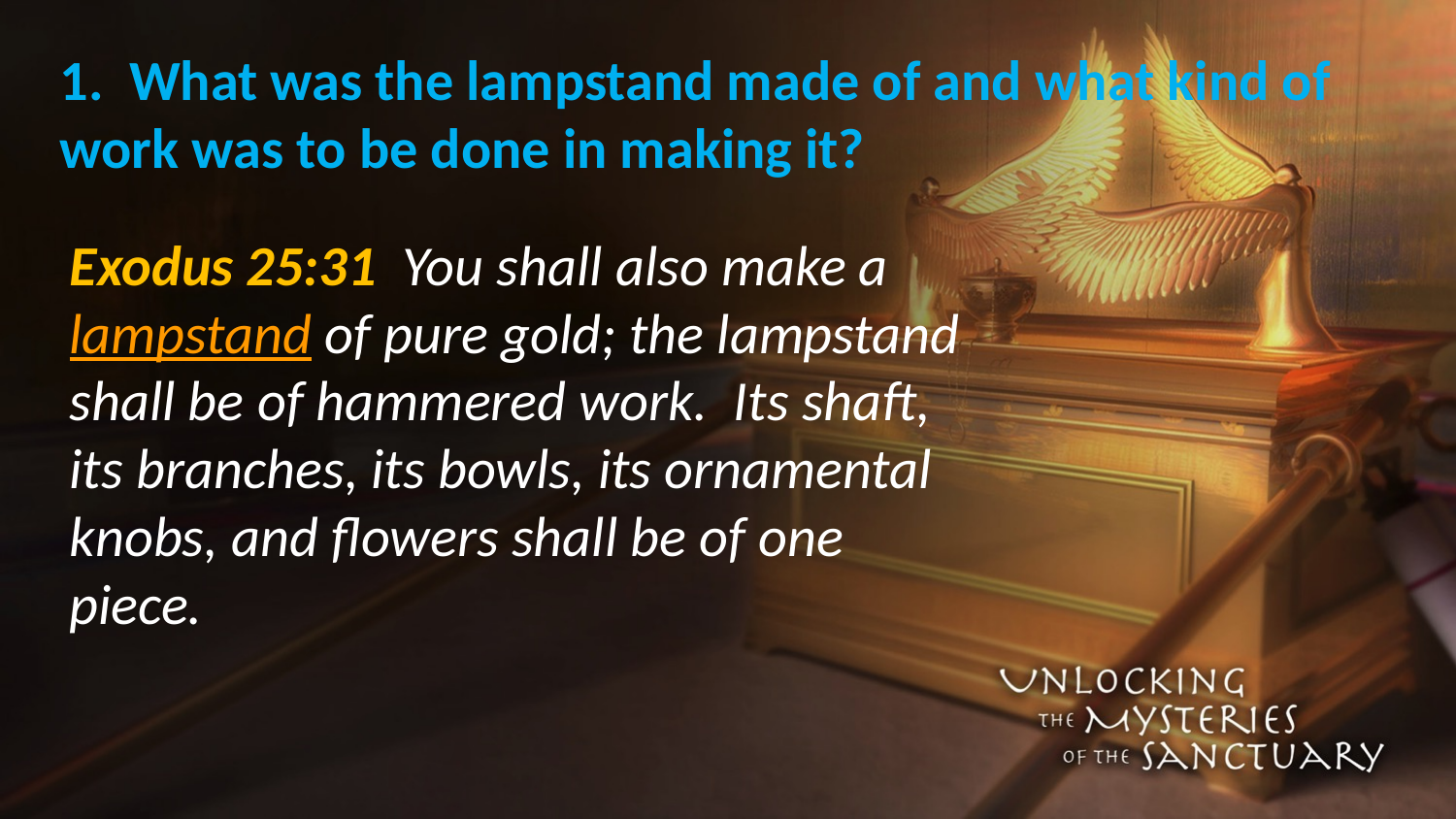

# 1.  What was the lampstand made of and what kind of work was to be done in making it?

Exodus 25:31  You shall also make a lampstand of pure gold; the lampstand shall be of hammered work.  Its shaft, its branches, its bowls, its ornamental knobs, and flowers shall be of one piece.